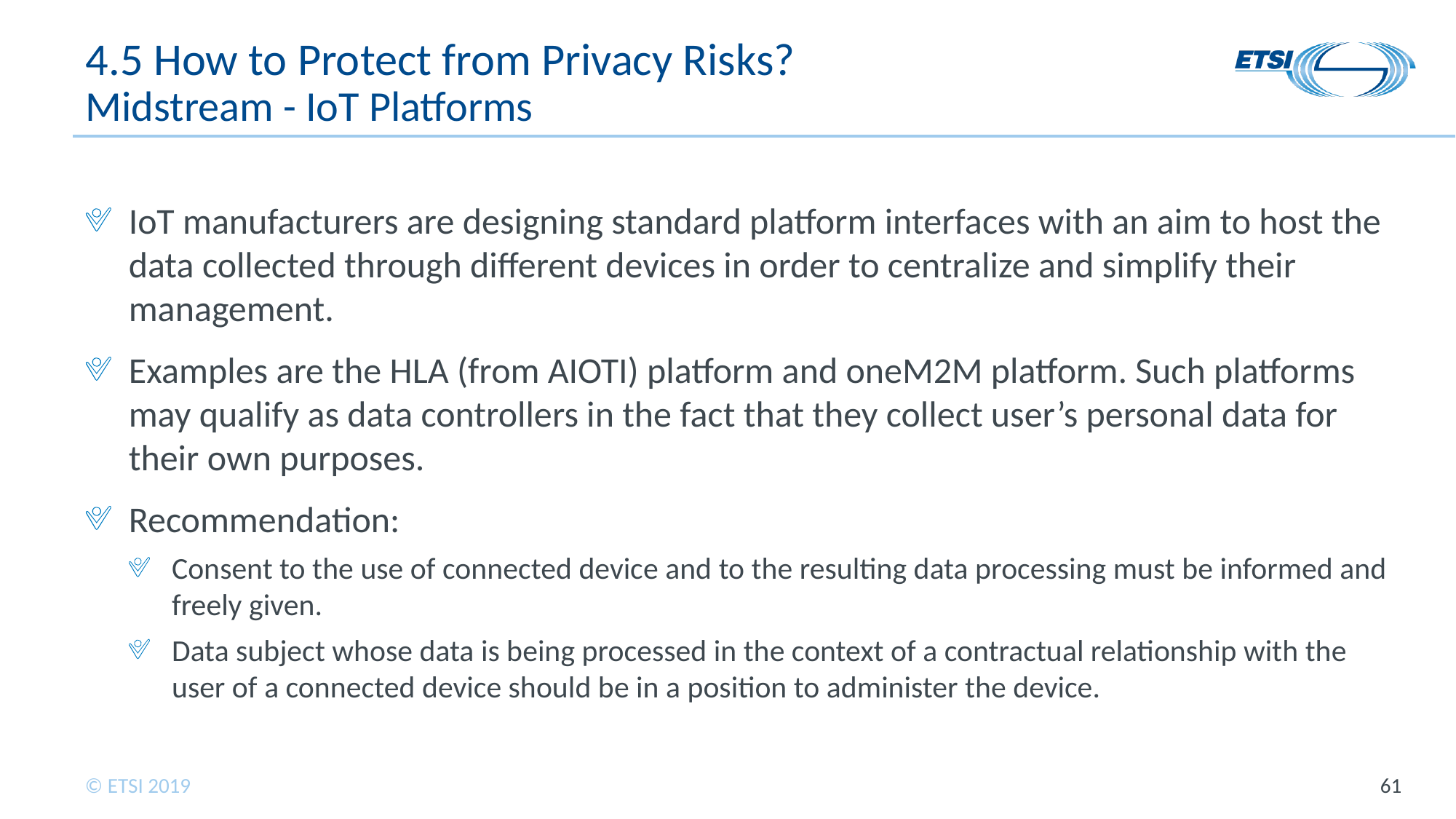

# 4.5 How to Protect from Privacy Risks? Midstream - IoT Platforms
IoT manufacturers are designing standard platform interfaces with an aim to host the data collected through different devices in order to centralize and simplify their management.
Examples are the HLA (from AIOTI) platform and oneM2M platform. Such platforms may qualify as data controllers in the fact that they collect user’s personal data for their own purposes.
Recommendation:
Consent to the use of connected device and to the resulting data processing must be informed and freely given.
Data subject whose data is being processed in the context of a contractual relationship with the user of a connected device should be in a position to administer the device.